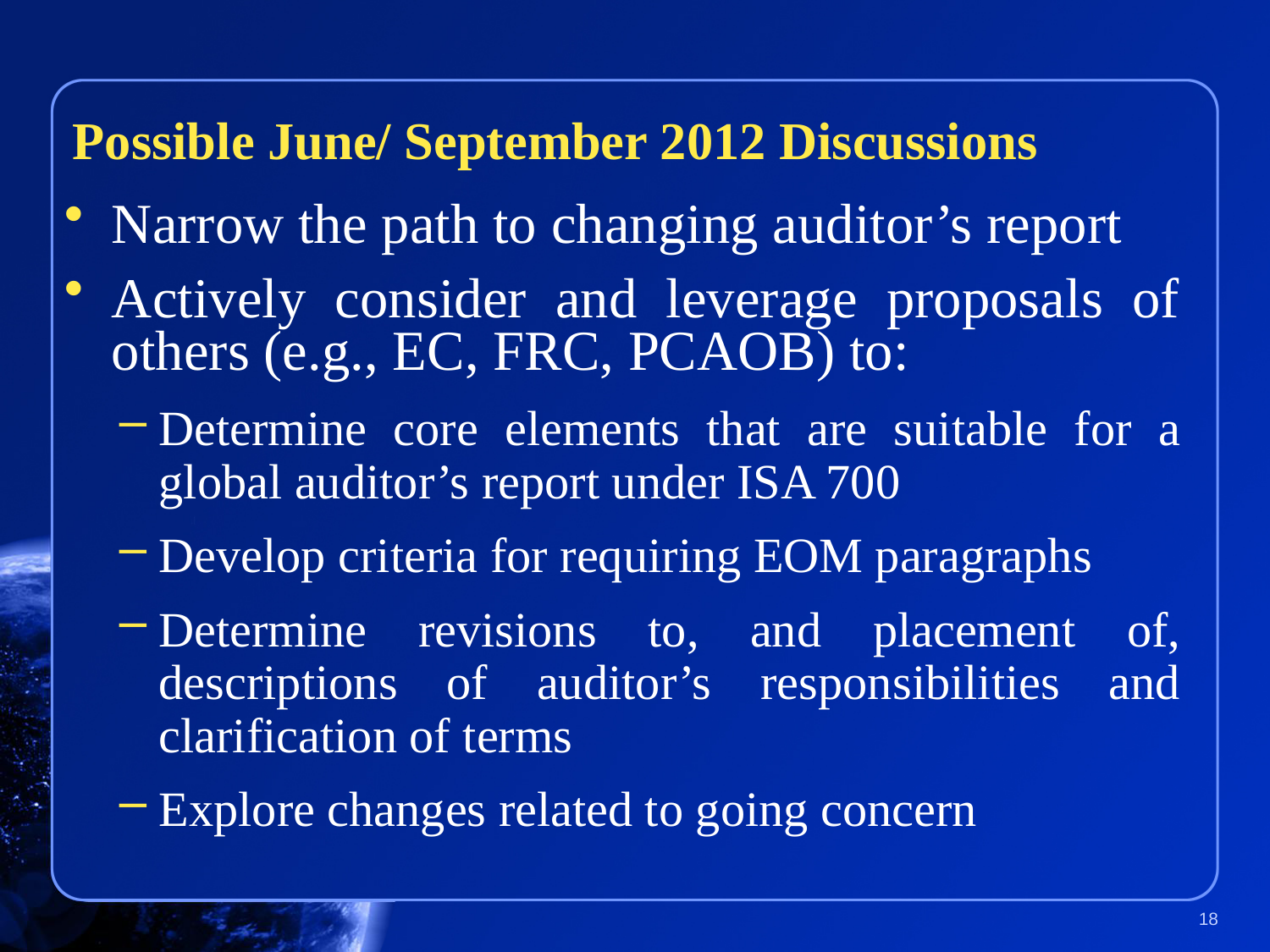

#
Possible June/ September 2012 Discussions
Narrow the path to changing auditor’s report
Actively consider and leverage proposals of others (e.g., EC, FRC, PCAOB) to:
Determine core elements that are suitable for a global auditor’s report under ISA 700
Develop criteria for requiring EOM paragraphs
Determine revisions to, and placement of, descriptions of auditor’s responsibilities and clarification of terms
Explore changes related to going concern

18